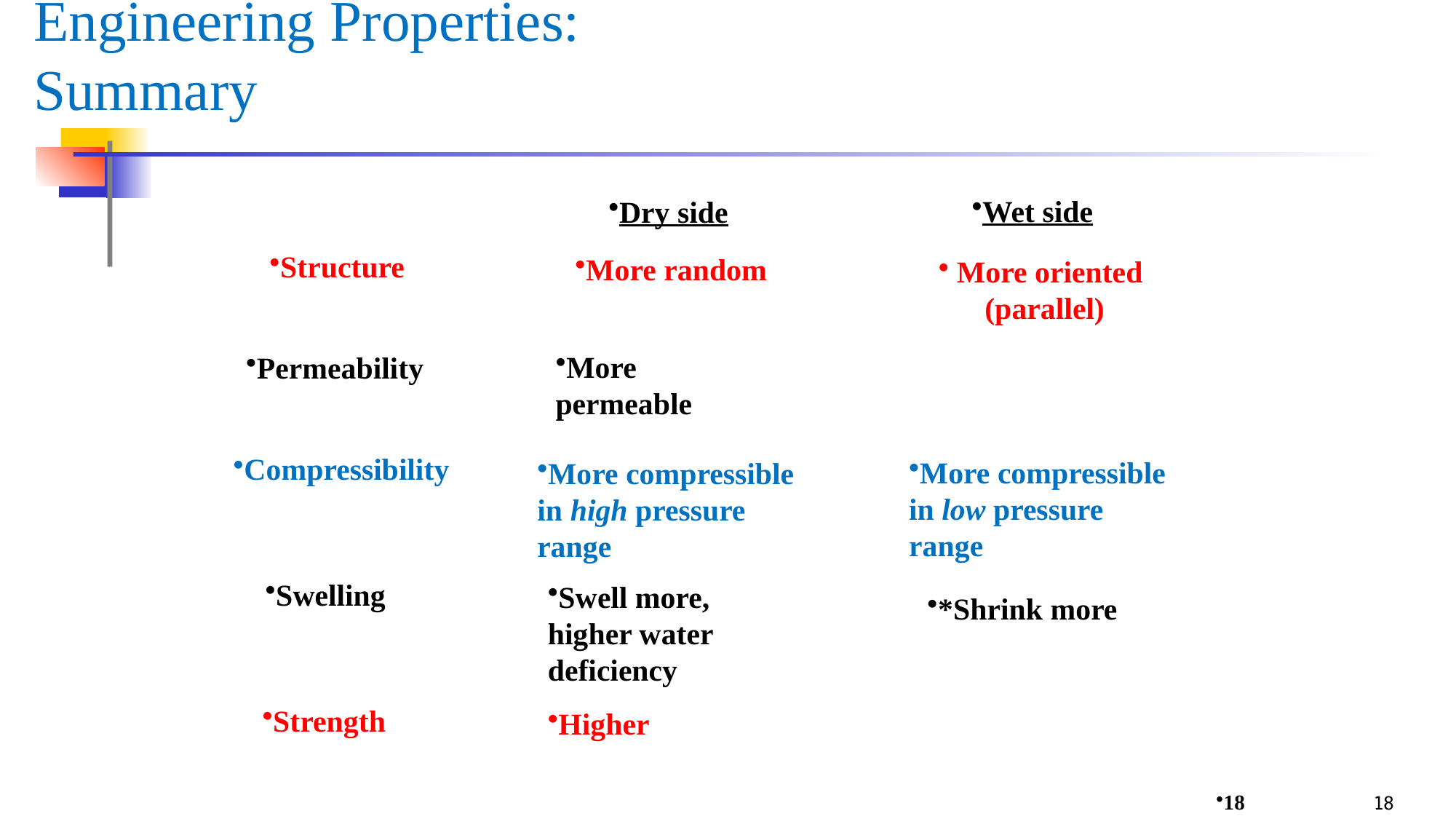

# Engineering Properties: Summary
Wet side
Dry side
Structure
More random
More oriented (parallel)
More permeable
Permeability
Compressibility
More compressible in low pressure range
More compressible in high pressure range
Swelling
Swell more, higher water deficiency
*Shrink more
Strength
Higher

18